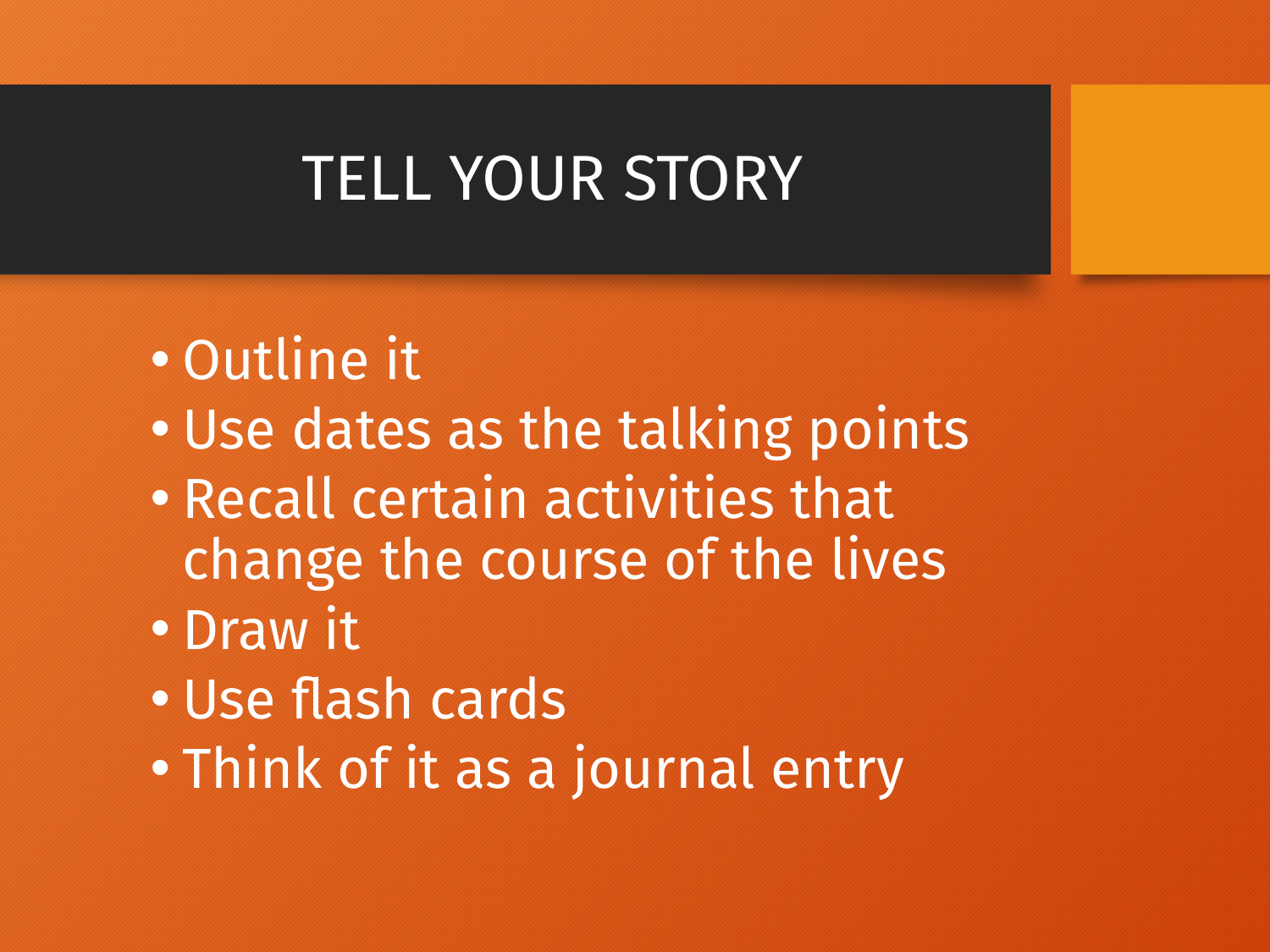

# TELL YOUR STORY
Outline it
Use dates as the talking points
Recall certain activities that change the course of the lives
Draw it
Use flash cards
Think of it as a journal entry